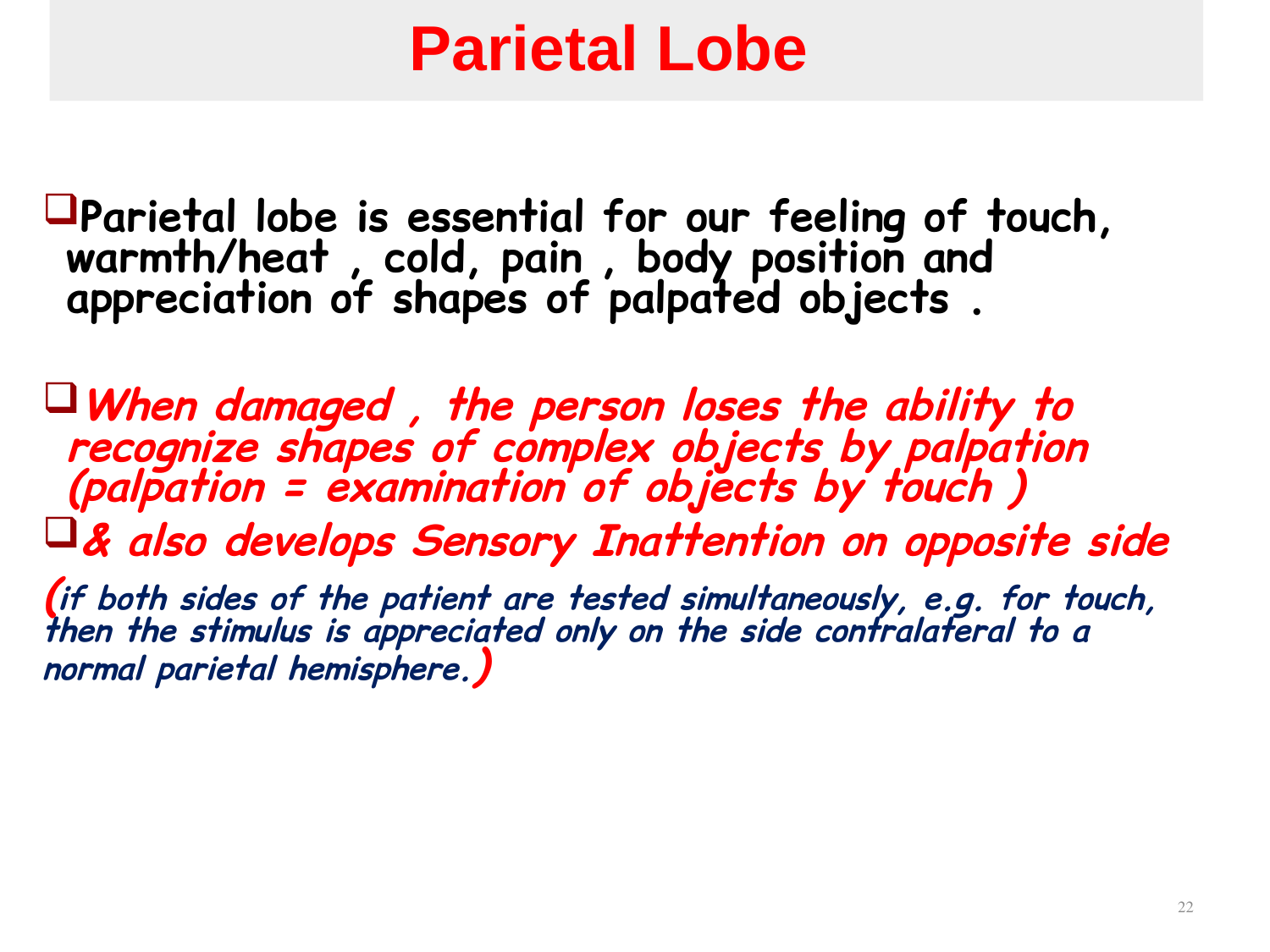

# Parietal Lobe

Parietal lobe is essential for our feeling of touch, warmth/heat , cold, pain , body position and appreciation of shapes of palpated objects .

When damaged , the person loses the ability to recognize shapes of complex objects by palpation (palpation = examination of objects by touch )
& also develops Sensory Inattention on opposite side
(if both sides of the patient are tested simultaneously, e.g. for touch, then the stimulus is appreciated only on the side contralateral to a normal parietal hemisphere.)

22